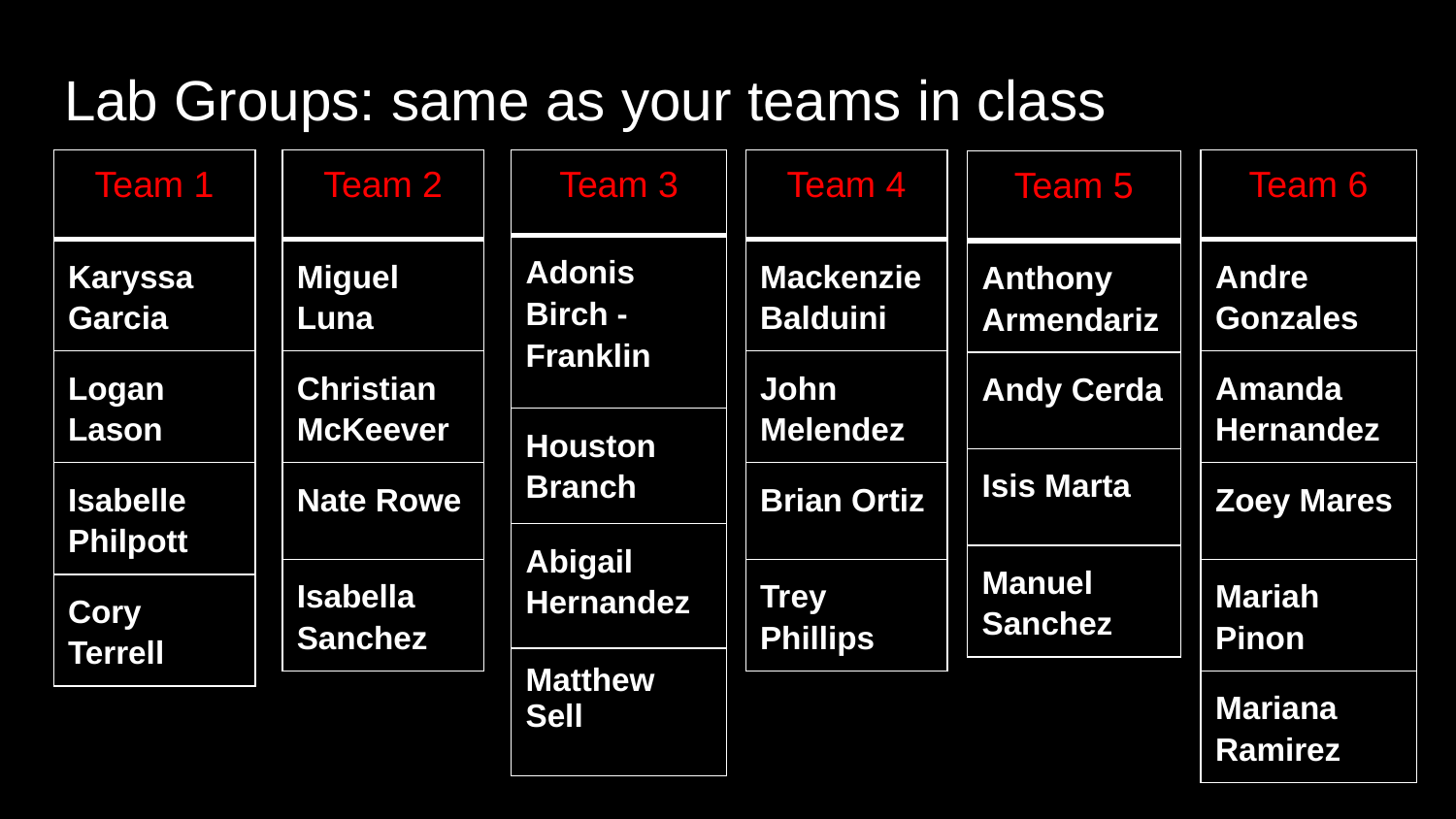

# Lab Groups: same as your teams in class
| Team 1 |
| --- |
| Karyssa Garcia |
| Logan Lason |
| Isabelle Philpott |
| Cory Terrell |
| Team 2 |
| --- |
| Miguel Luna |
| Christian McKeever |
| Nate Rowe |
| Isabella Sanchez |
| Team 3 |
| --- |
| Adonis Birch - Franklin |
| Houston Branch |
| Abigail Hernandez |
| Matthew Sell |
| Team 4 |
| --- |
| Mackenzie Balduini |
| John Melendez |
| Brian Ortiz |
| Trey Phillips |
| Team 6 |
| --- |
| Andre Gonzales |
| Amanda Hernandez |
| Zoey Mares |
| Mariah Pinon |
| Mariana Ramirez |
| Team 5 |
| --- |
| Anthony Armendariz |
| Andy Cerda |
| Isis Marta |
| Manuel Sanchez |